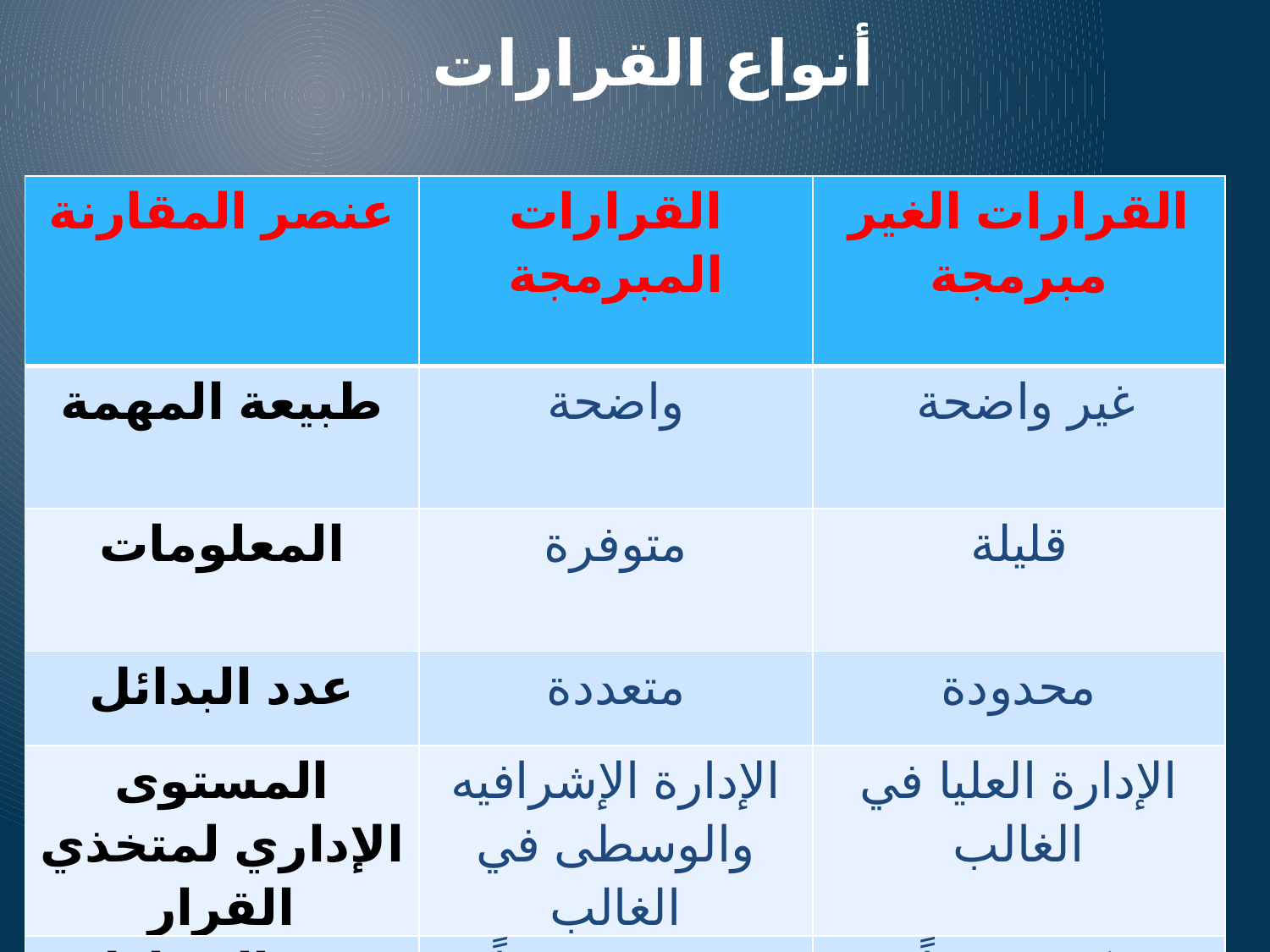

# أنواع القرارات
| عنصر المقارنة | القرارات المبرمجة | القرارات الغير مبرمجة |
| --- | --- | --- |
| طبيعة المهمة | واضحة | غير واضحة |
| المعلومات | متوفرة | قليلة |
| عدد البدائل | متعددة | محدودة |
| المستوى الإداري لمتخذي القرار | الإدارة الإشرافيه والوسطى في الغالب | الإدارة العليا في الغالب |
| درجة المخاطرة | محدودة جداً | كبيرة جداً |